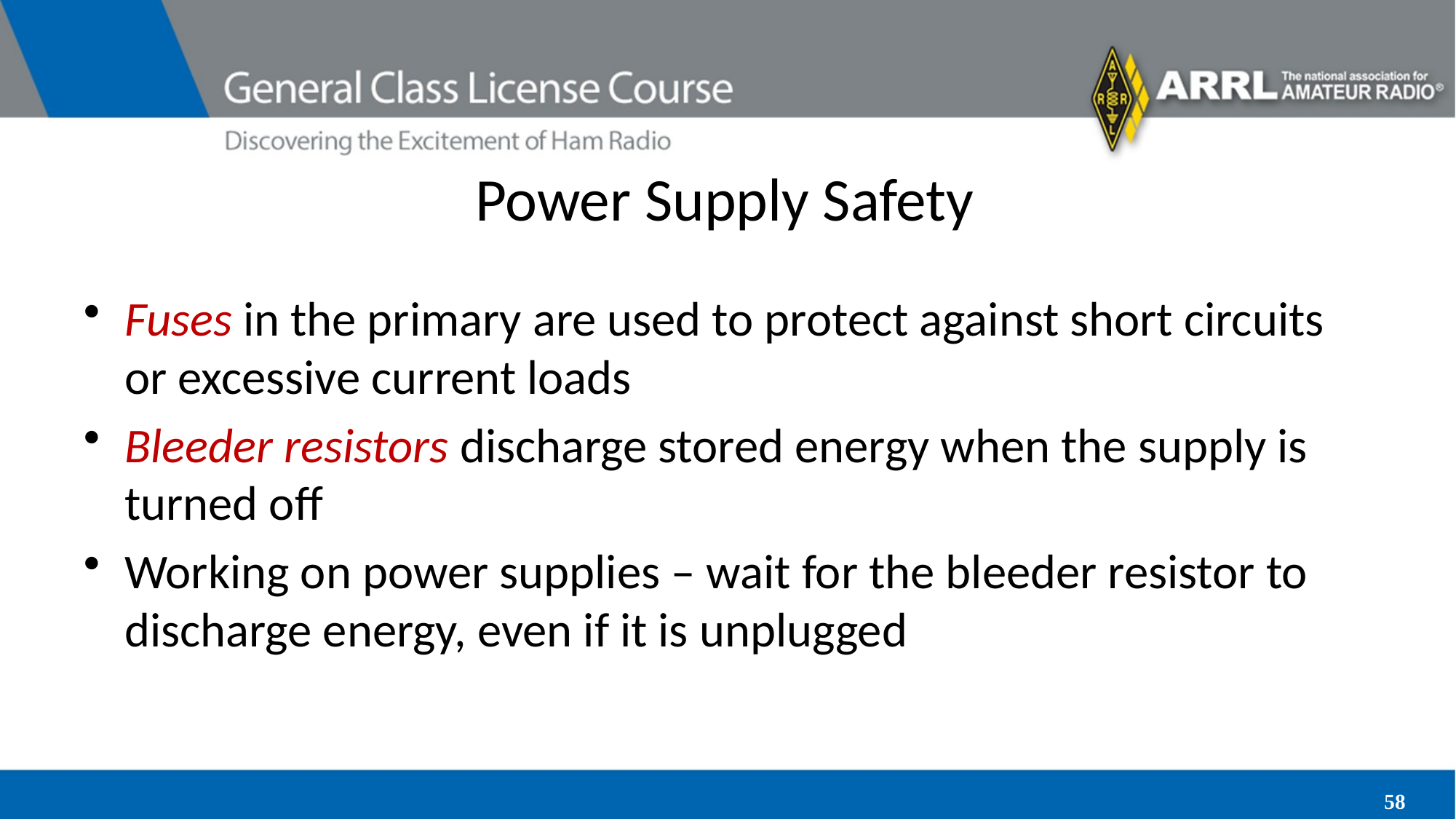

# Power Supply Safety
Fuses in the primary are used to protect against short circuits or excessive current loads
Bleeder resistors discharge stored energy when the supply is turned off
Working on power supplies – wait for the bleeder resistor to discharge energy, even if it is unplugged